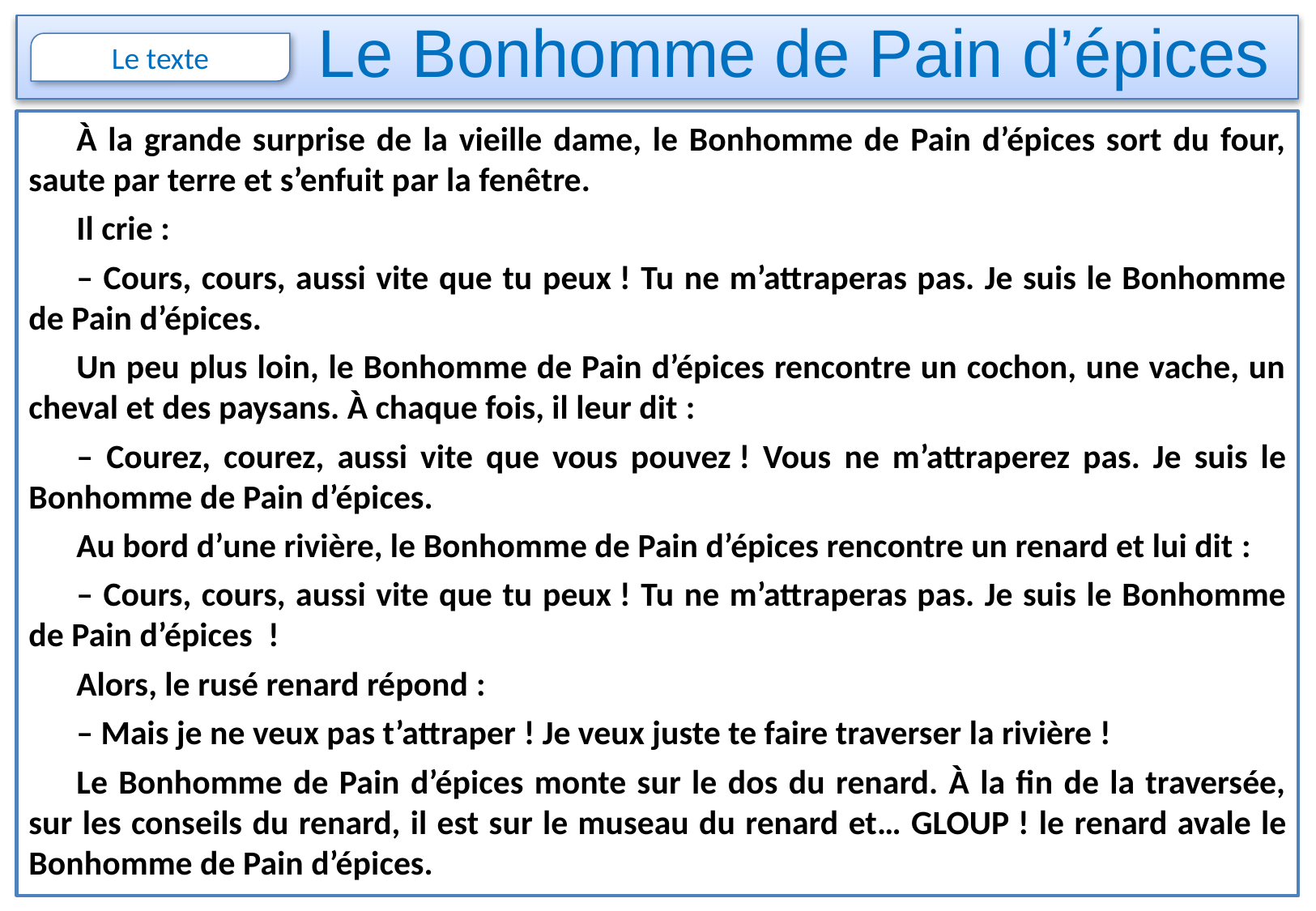

# Le Bonhomme de Pain d’épices
À la grande surprise de la vieille dame, le Bonhomme de Pain d’épices sort du four, saute par terre et s’enfuit par la fenêtre.
Il crie :
– Cours, cours, aussi vite que tu peux ! Tu ne m’attraperas pas. Je suis le Bonhomme de Pain d’épices.
Un peu plus loin, le Bonhomme de Pain d’épices rencontre un cochon, une vache, un cheval et des paysans. À chaque fois, il leur dit :
– Courez, courez, aussi vite que vous pouvez ! Vous ne m’attraperez pas. Je suis le Bonhomme de Pain d’épices.
Au bord d’une rivière, le Bonhomme de Pain d’épices rencontre un renard et lui dit :
– Cours, cours, aussi vite que tu peux ! Tu ne m’attraperas pas. Je suis le Bonhomme de Pain d’épices  !
Alors, le rusé renard répond :
– Mais je ne veux pas t’attraper ! Je veux juste te faire traverser la rivière !
Le Bonhomme de Pain d’épices monte sur le dos du renard. À la fin de la traversée, sur les conseils du renard, il est sur le museau du renard et… GLOUP ! le renard avale le Bonhomme de Pain d’épices.